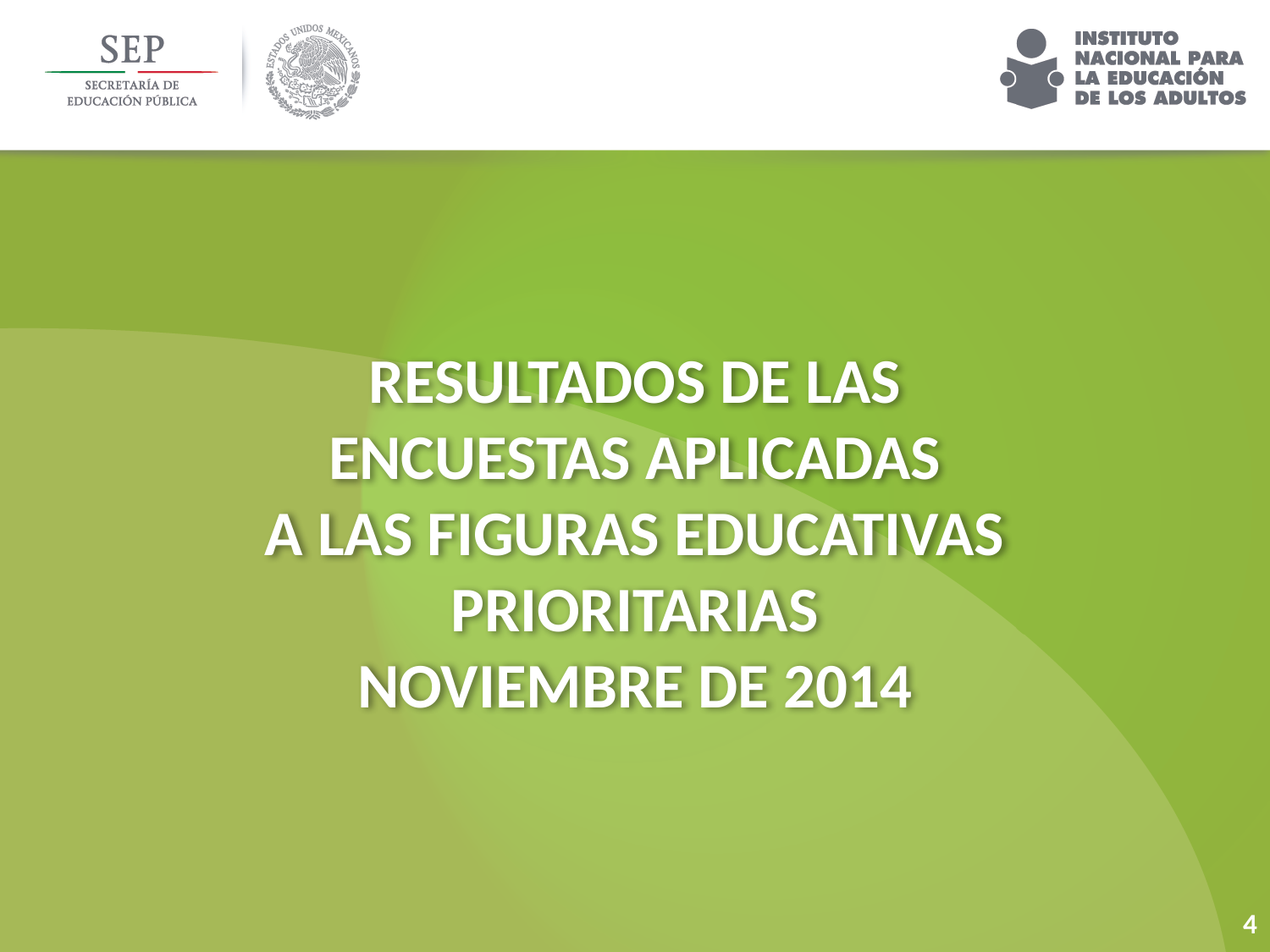

RESULTADOS DE LAS ENCUESTAS APLICADAS
A LAS FIGURAS EDUCATIVAS PRIORITARIAS
NOVIEMBRE DE 2014
4